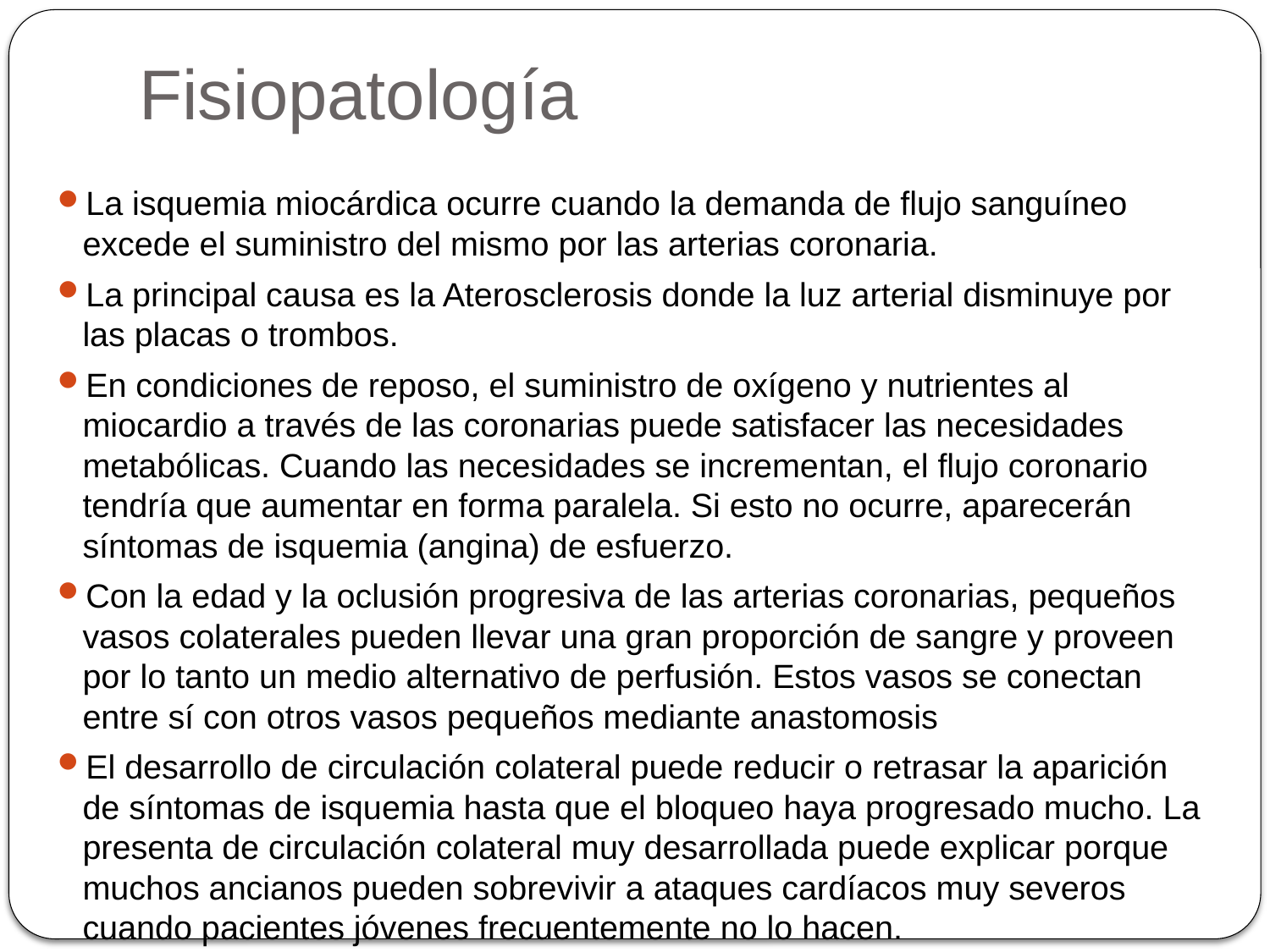

# Fisiopatología
La isquemia miocárdica ocurre cuando la demanda de flujo sanguíneo excede el suministro del mismo por las arterias coronaria.
La principal causa es la Aterosclerosis donde la luz arterial disminuye por las placas o trombos.
En condiciones de reposo, el suministro de oxígeno y nutrientes al miocardio a través de las coronarias puede satisfacer las necesidades metabólicas. Cuando las necesidades se incrementan, el flujo coronario tendría que aumentar en forma paralela. Si esto no ocurre, aparecerán síntomas de isquemia (angina) de esfuerzo.
Con la edad y la oclusión progresiva de las arterias coronarias, pequeños vasos colaterales pueden llevar una gran proporción de sangre y proveen por lo tanto un medio alternativo de perfusión. Estos vasos se conectan entre sí con otros vasos pequeños mediante anastomosis
El desarrollo de circulación colateral puede reducir o retrasar la aparición de síntomas de isquemia hasta que el bloqueo haya progresado mucho. La presenta de circulación colateral muy desarrollada puede explicar porque muchos ancianos pueden sobrevivir a ataques cardíacos muy severos cuando pacientes jóvenes frecuentemente no lo hacen.